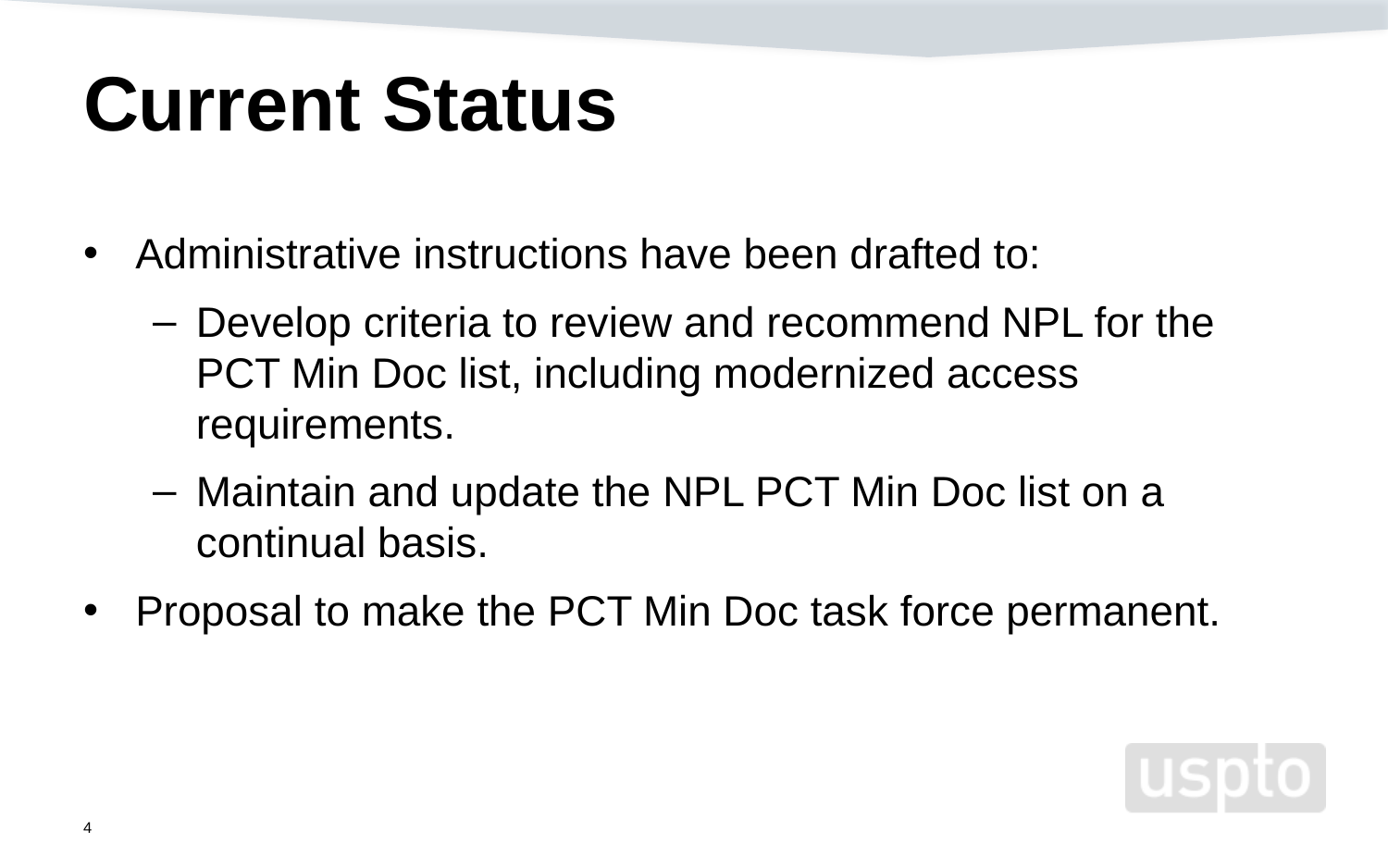

# Current Status
Administrative instructions have been drafted to:
Develop criteria to review and recommend NPL for the PCT Min Doc list, including modernized access requirements.
Maintain and update the NPL PCT Min Doc list on a continual basis.
Proposal to make the PCT Min Doc task force permanent.

4